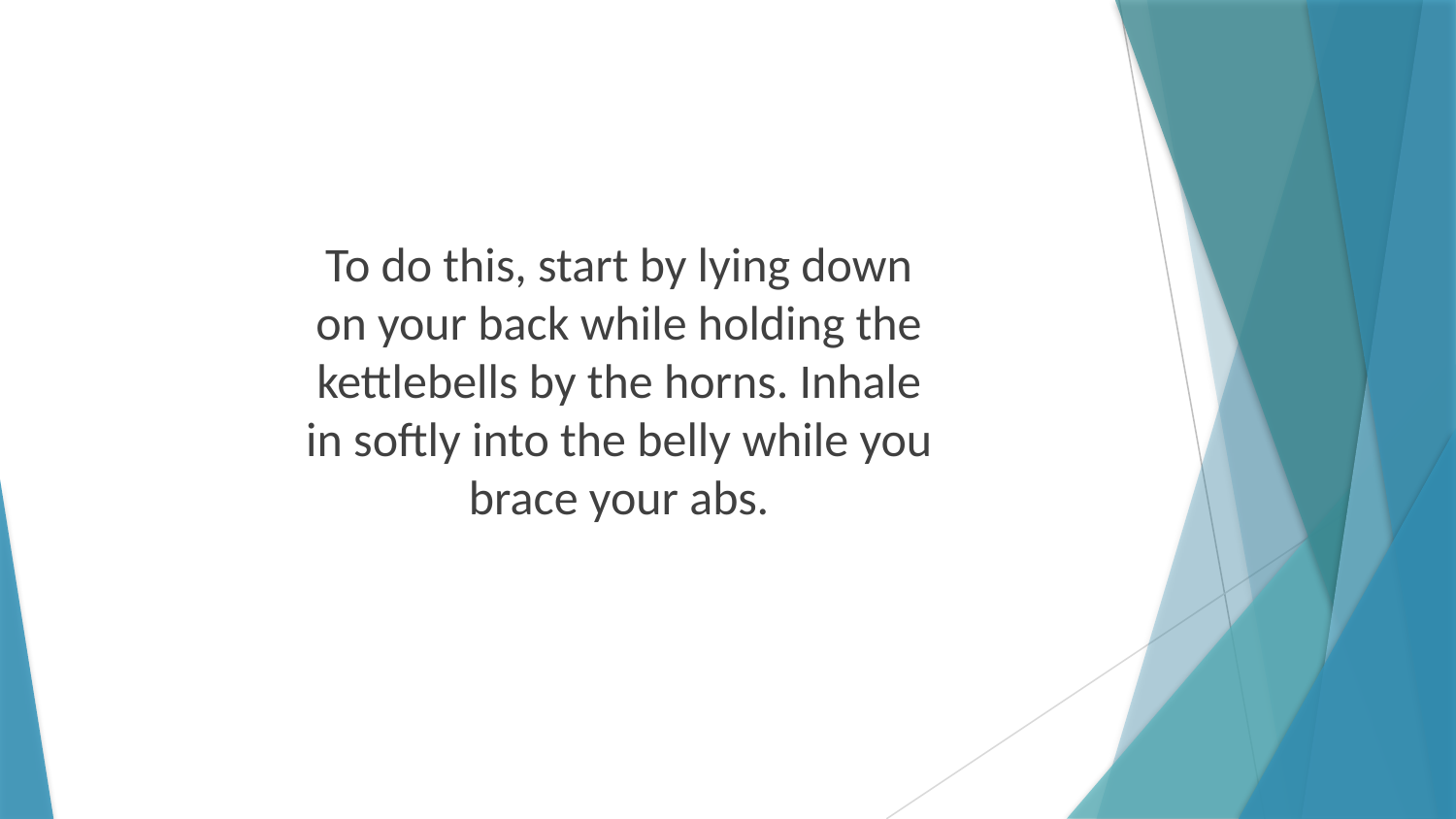

To do this, start by lying down on your back while holding the kettlebells by the horns. Inhale in softly into the belly while you brace your abs.